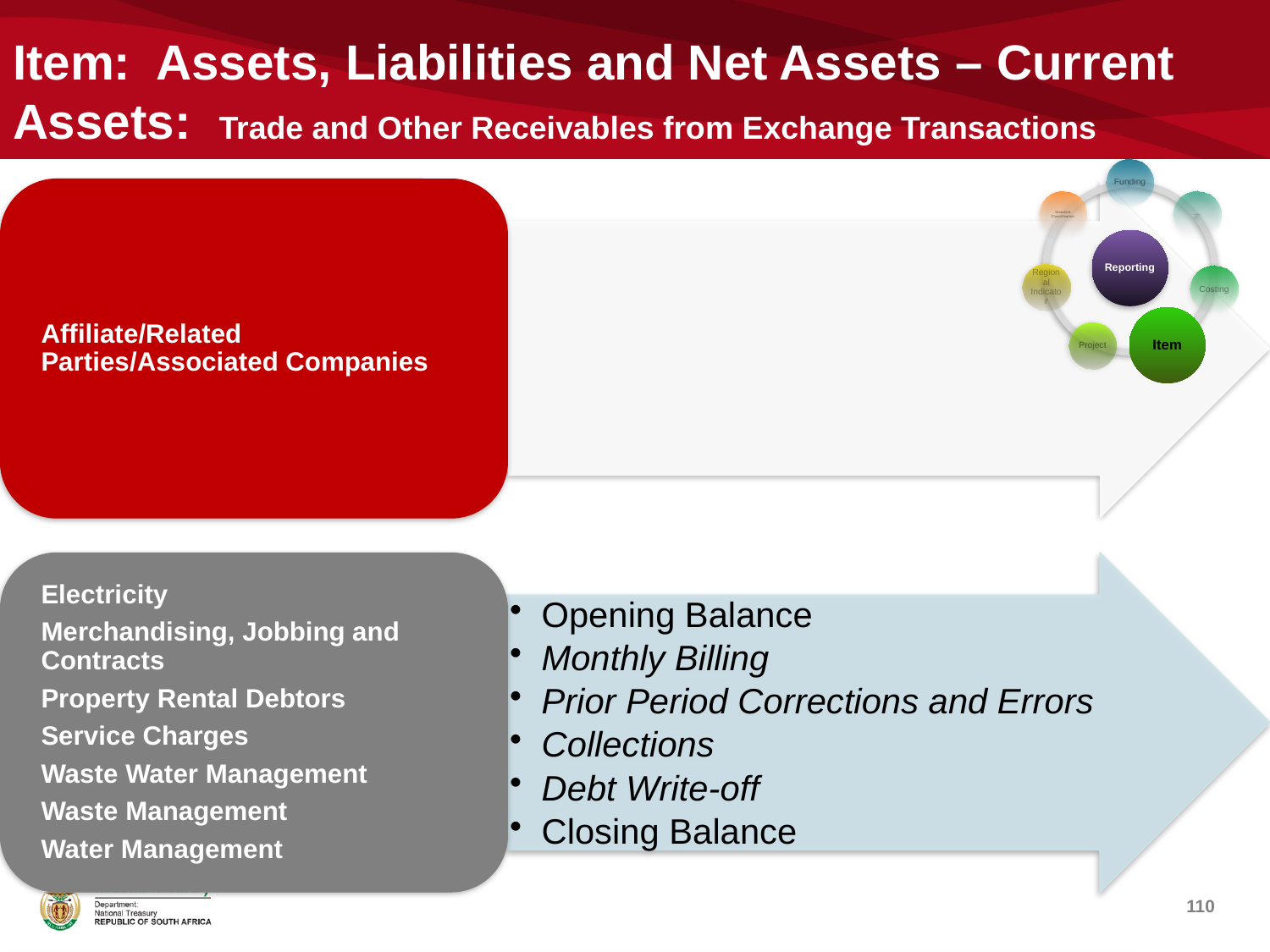

# Item:  Assets, Liabilities and Net Assets – Current Assets:  Trade and Other Receivables from Exchange Transactions
Reporting
Funding
Function
Costing
Item
Project
Regional Indicator
Standard Classification

Affiliate/Related Parties/Associated Companies
Opening Balance
Monthly Billing
Prior Period Corrections and Errors
Collections
Debt Write-off
Closing Balance
Electricity
Merchandising, Jobbing and Contracts
Property Rental Debtors
Service Charges
Waste Water Management
Waste Management
Water Management

110